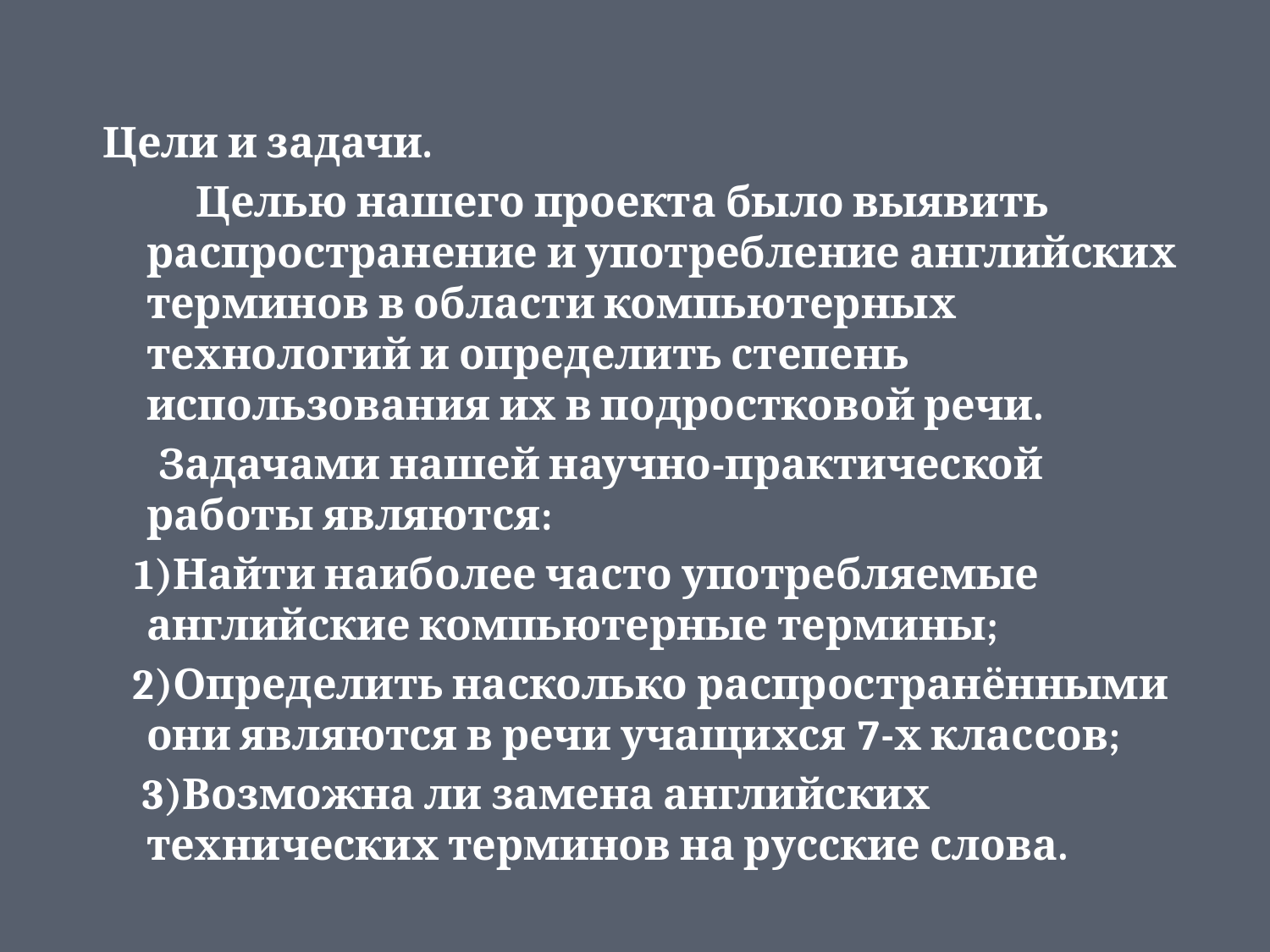

#
 Цели и задачи.
           Целью нашего проекта было выявить распространение и употребление английских терминов в области компьютерных технологий и определить степень использования их в подростковой речи.
       Задачами нашей научно-практической работы являются:
    1)Найти наиболее часто употребляемые английские компьютерные термины;
    2)Определить насколько распространёнными они являются в речи учащихся 7-х классов;
     3)Возможна ли замена английских технических терминов на русские слова.